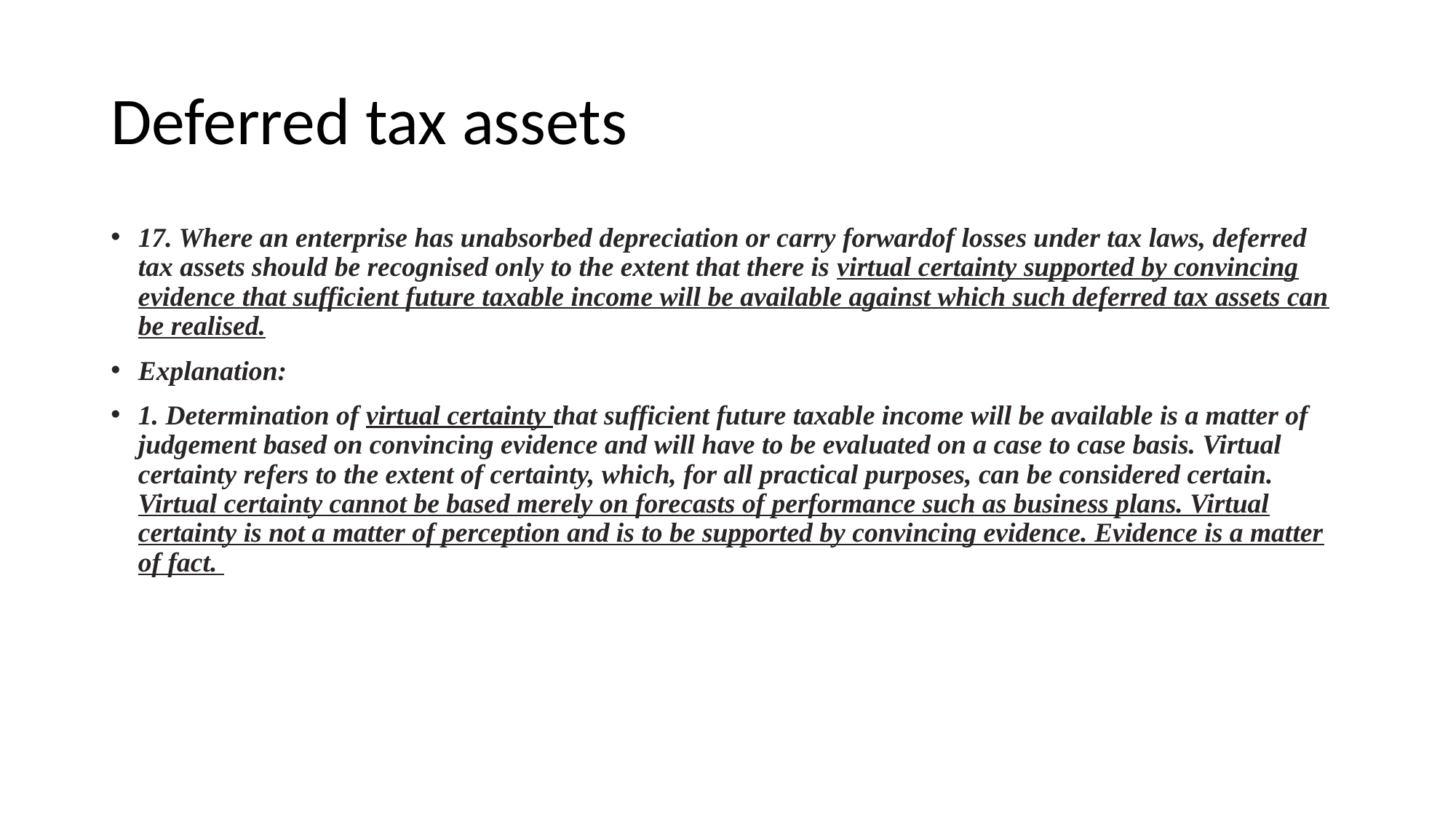

# Deferred tax assets
17. Where an enterprise has unabsorbed depreciation or carry forwardof losses under tax laws, deferred tax assets should be recognised only to the extent that there is virtual certainty supported by convincing evidence that sufficient future taxable income will be available against which such deferred tax assets can be realised.
Explanation:
1. Determination of virtual certainty that sufficient future taxable income will be available is a matter of judgement based on convincing evidence and will have to be evaluated on a case to case basis. Virtual certainty refers to the extent of certainty, which, for all practical purposes, can be considered certain. Virtual certainty cannot be based merely on forecasts of performance such as business plans. Virtual certainty is not a matter of perception and is to be supported by convincing evidence. Evidence is a matter of fact.